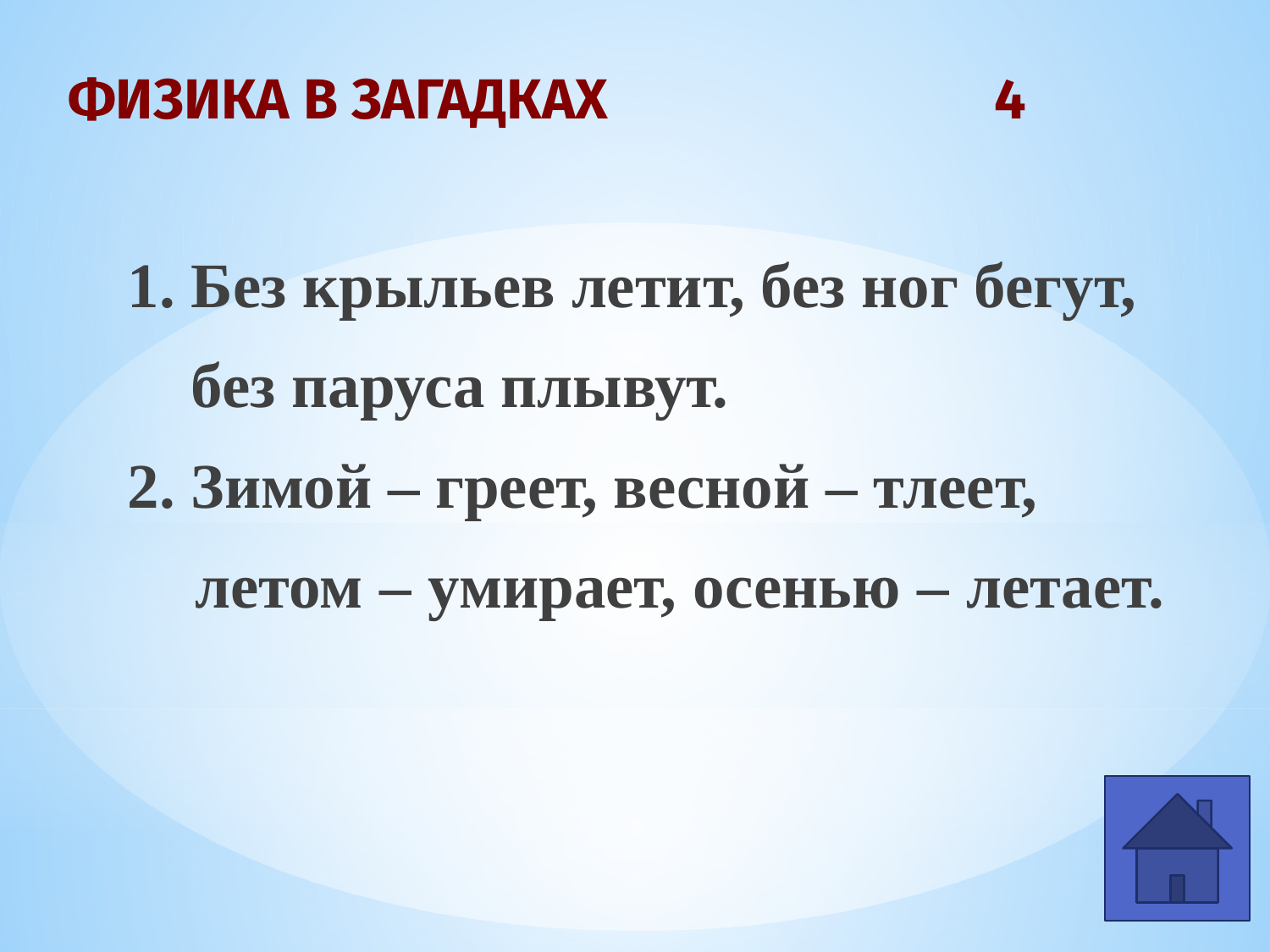

# ФИЗИКА В ЗАГАДКАХ                             4
1. Без крыльев летит, без ног бегут,
    без паруса плывут.
2. Зимой – греет, весной – тлеет,
    летом – умирает, осенью – летает.